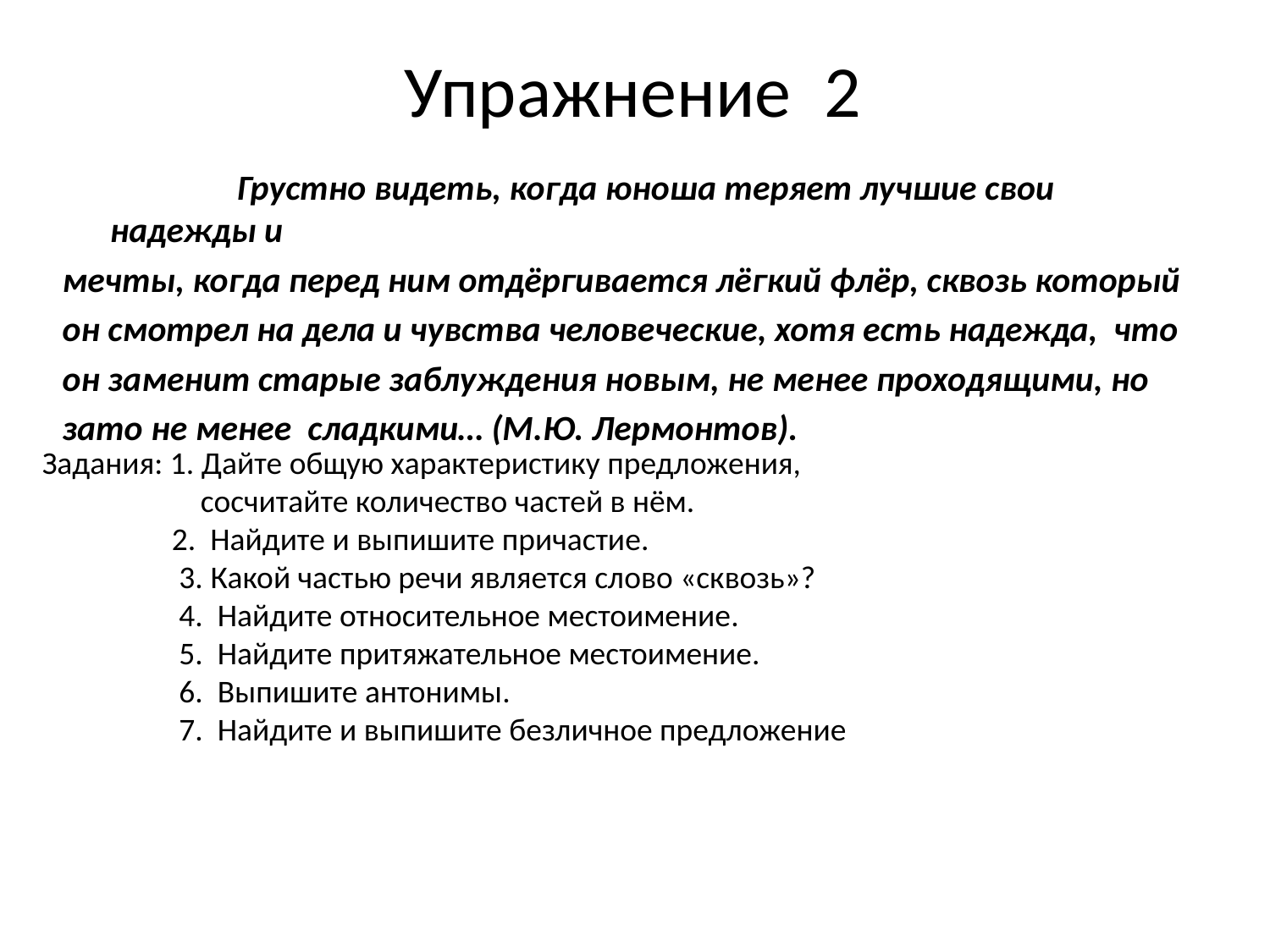

# Упражнение  2
		Грустно видеть, когда юноша теряет лучшие свои надежды и
мечты, когда перед ним отдёргивается лёгкий флёр, сквозь который
он смотрел на дела и чувства человеческие, хотя есть надежда,  что
он заменит старые заблуждения новым, не менее проходящими, но
зато не менее  сладкими… (М.Ю. Лермонтов).
Задания: 1. Дайте общую характеристику предложения,
                      сосчитайте количество частей в нём.
                  2.  Найдите и выпишите причастие.
                   3. Какой частью речи является слово «сквозь»?
                   4.  Найдите относительное местоимение.
                   5.  Найдите притяжательное местоимение.
                   6.  Выпишите антонимы.
                   7.  Найдите и выпишите безличное предложение